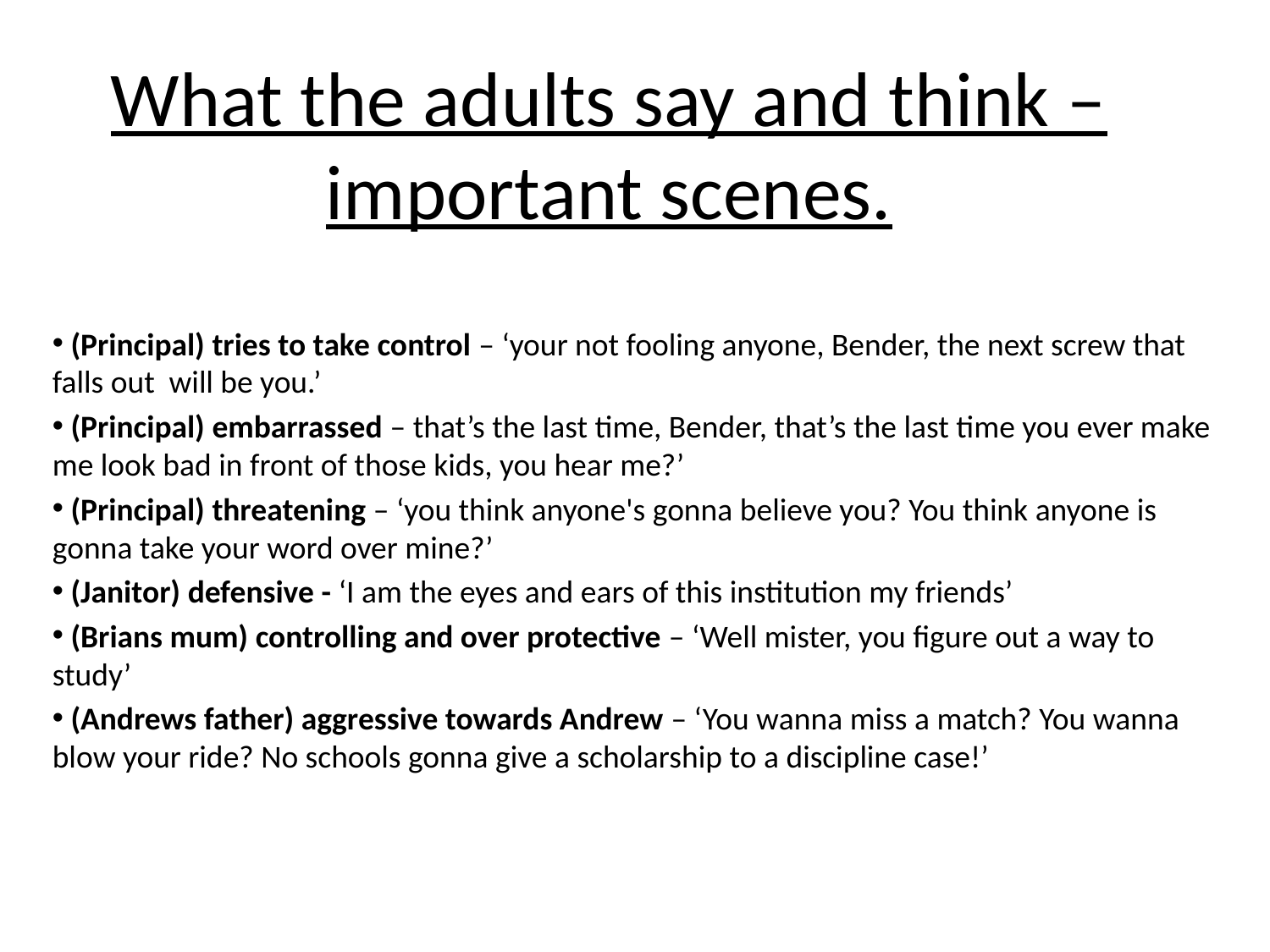

# What the adults say and think – important scenes.
 (Principal) tries to take control – ‘your not fooling anyone, Bender, the next screw that falls out  will be you.’
 (Principal) embarrassed – that’s the last time, Bender, that’s the last time you ever make me look bad in front of those kids, you hear me?’
 (Principal) threatening – ‘you think anyone's gonna believe you? You think anyone is gonna take your word over mine?’
 (Janitor) defensive - ‘I am the eyes and ears of this institution my friends’
 (Brians mum) controlling and over protective – ‘Well mister, you figure out a way to study’
 (Andrews father) aggressive towards Andrew – ‘You wanna miss a match? You wanna blow your ride? No schools gonna give a scholarship to a discipline case!’